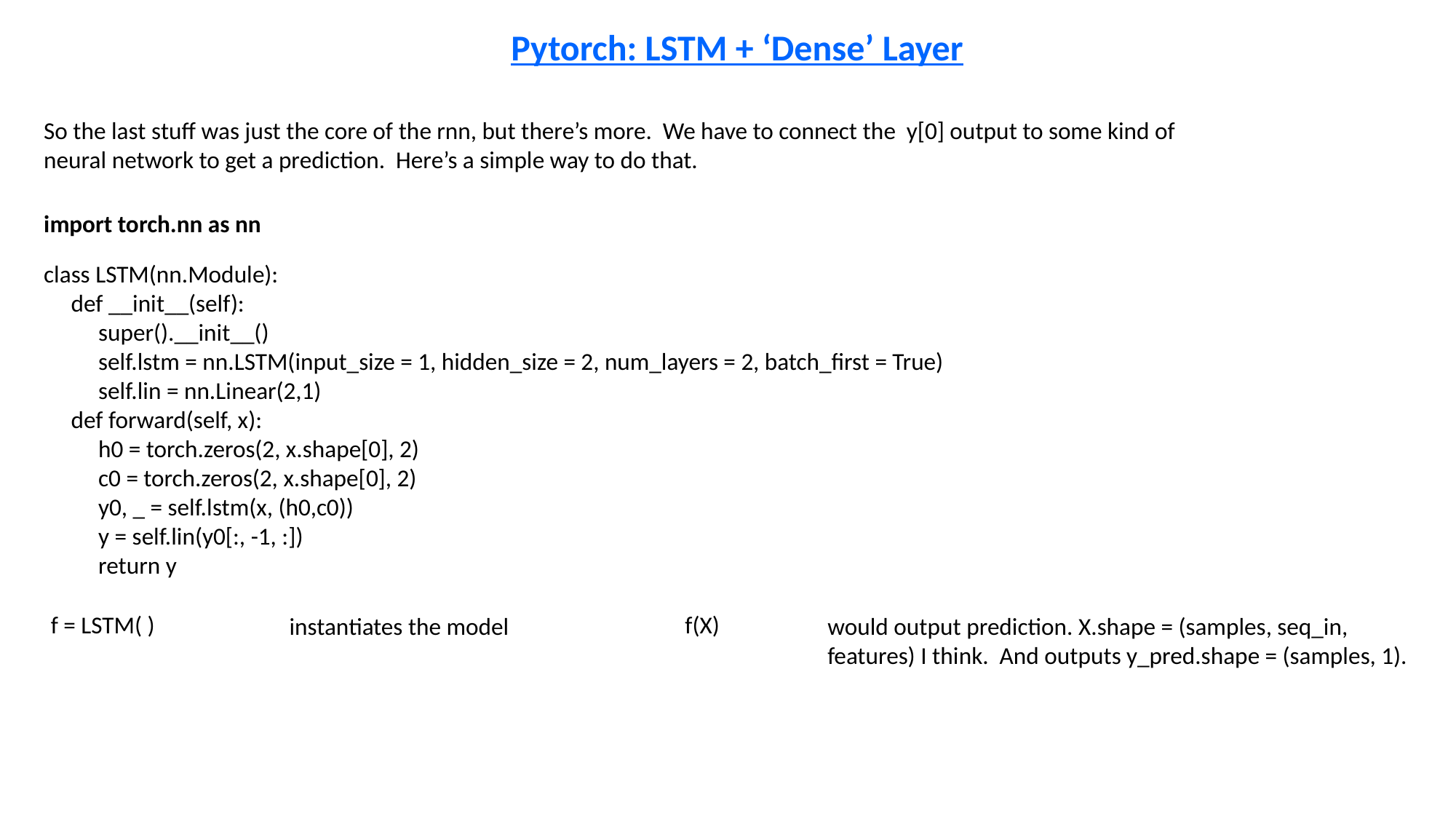

Pytorch: LSTM + ‘Dense’ Layer
So the last stuff was just the core of the rnn, but there’s more.  We have to connect the  y[0] output to some kind of neural network to get a prediction.  Here’s a simple way to do that.
import torch.nn as nn
class LSTM(nn.Module):
     def __init__(self):
          super().__init__()
          self.lstm = nn.LSTM(input_size = 1, hidden_size = 2, num_layers = 2, batch_first = True)
          self.lin = nn.Linear(2,1)
     def forward(self, x):
          h0 = torch.zeros(2, x.shape[0], 2)
          c0 = torch.zeros(2, x.shape[0], 2)
          y0, _ = self.lstm(x, (h0,c0))
          y = self.lin(y0[:, -1, :])
          return y
f(X)
f = LSTM( )
instantiates the model
would output prediction. X.shape = (samples, seq_in, features) I think.  And outputs y_pred.shape = (samples, 1).